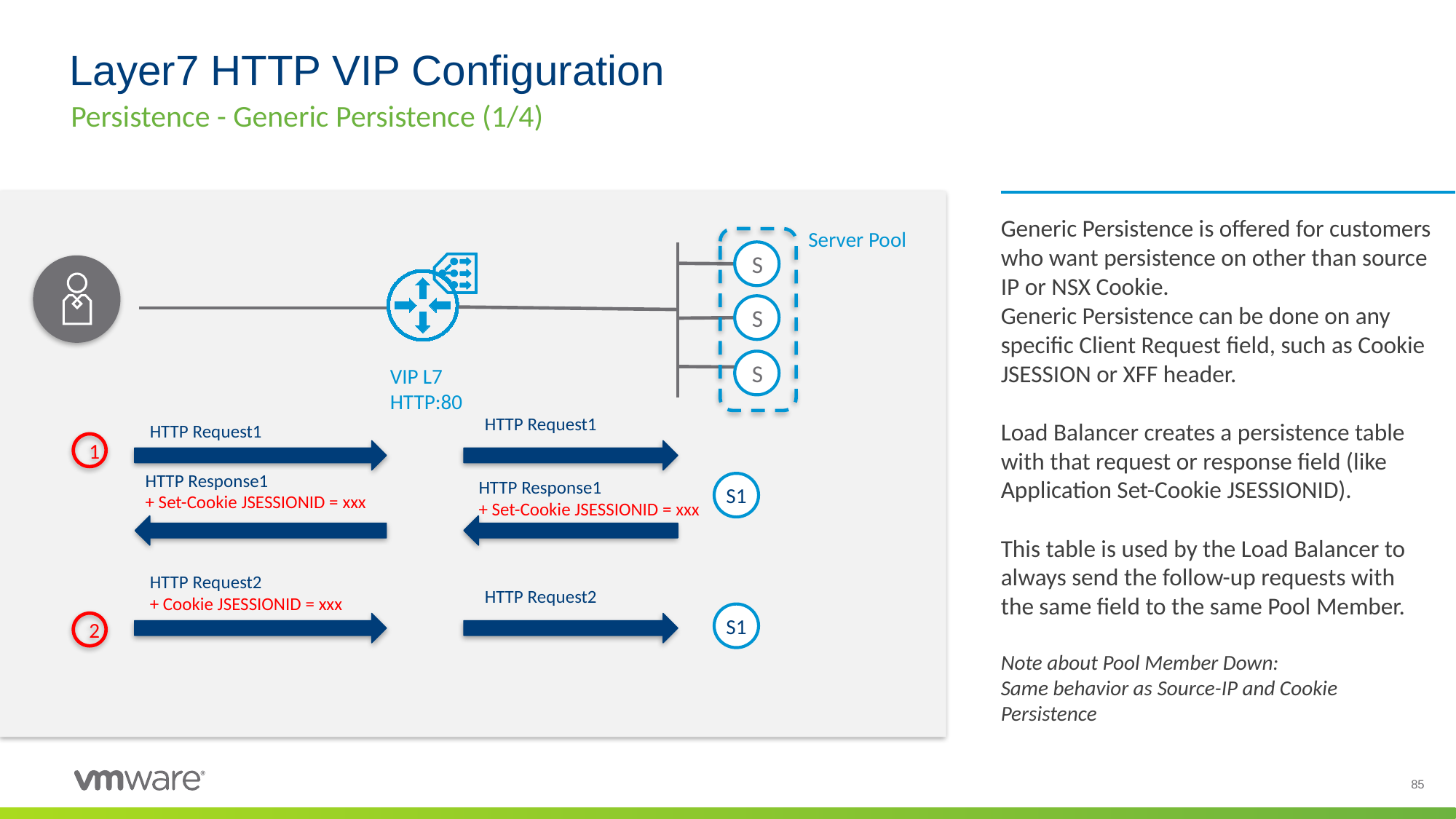

# Layer7 HTTP VIP Configuration
Persistence - Generic Persistence (1/4)
Generic Persistence is offered for customers who want persistence on other than source IP or NSX Cookie.
Generic Persistence can be done on any specific Client Request field, such as Cookie JSESSION or XFF header.

Load Balancer creates a persistence table with that request or response field (like Application Set-Cookie JSESSIONID).

This table is used by the Load Balancer to always send the follow-up requests with the same field to the same Pool Member.

Note about Pool Member Down:
Same behavior as Source-IP and Cookie Persistence
Server Pool

S

S
S
VIP L7
HTTP:80
HTTP Request1
HTTP Request1
1

HTTP Response1
+ Set-Cookie JSESSIONID = xxx
HTTP Response1
+ Set-Cookie JSESSIONID = xxx
S1

HTTP Request2
+ Cookie JSESSIONID = xxx
HTTP Request2
S1
2